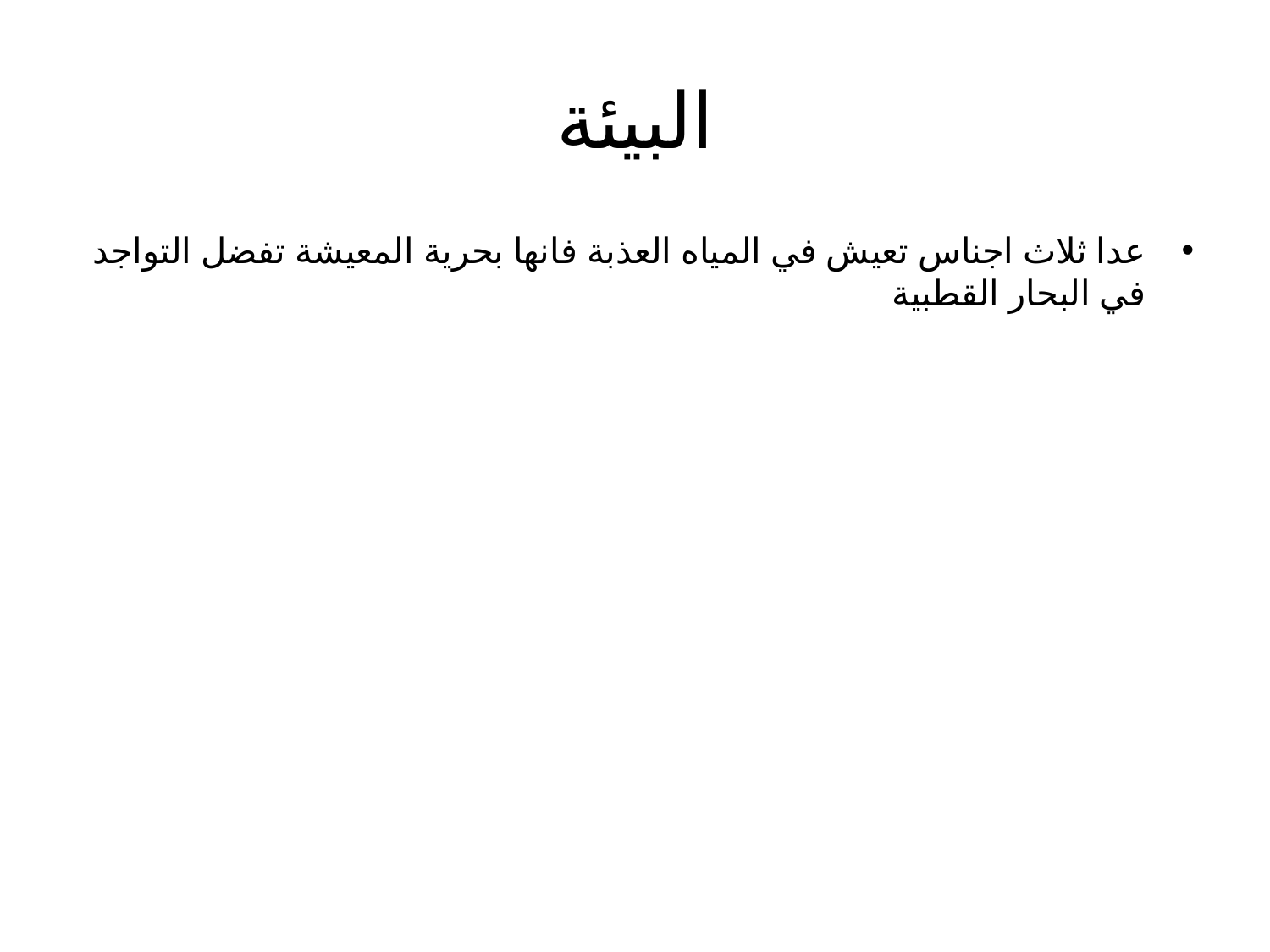

# البيئة
عدا ثلاث اجناس تعيش في المياه العذبة فانها بحرية المعيشة تفضل التواجد في البحار القطبية